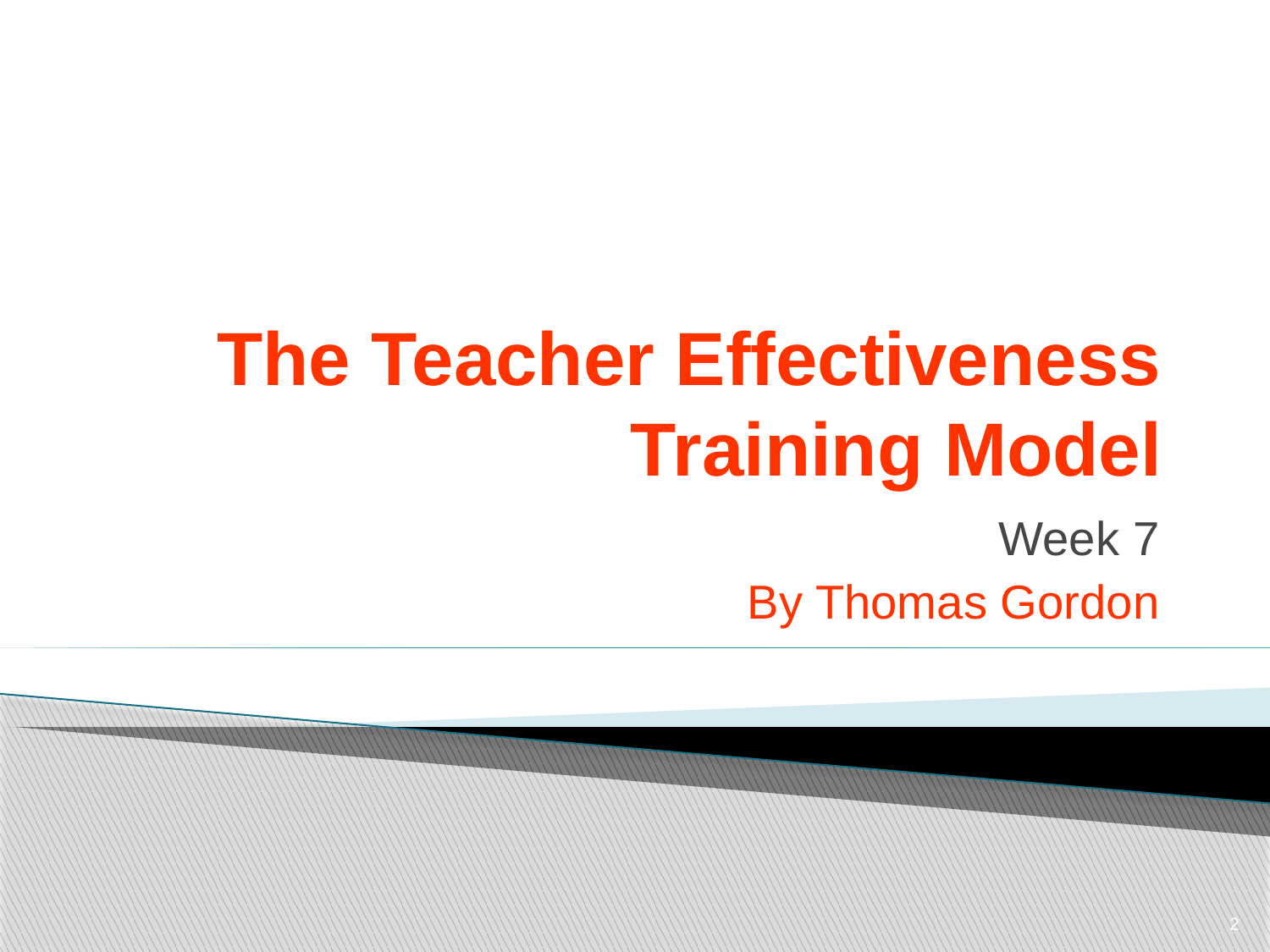

# The Teacher Effectiveness Training Model
Week 7
By Thomas Gordon
2